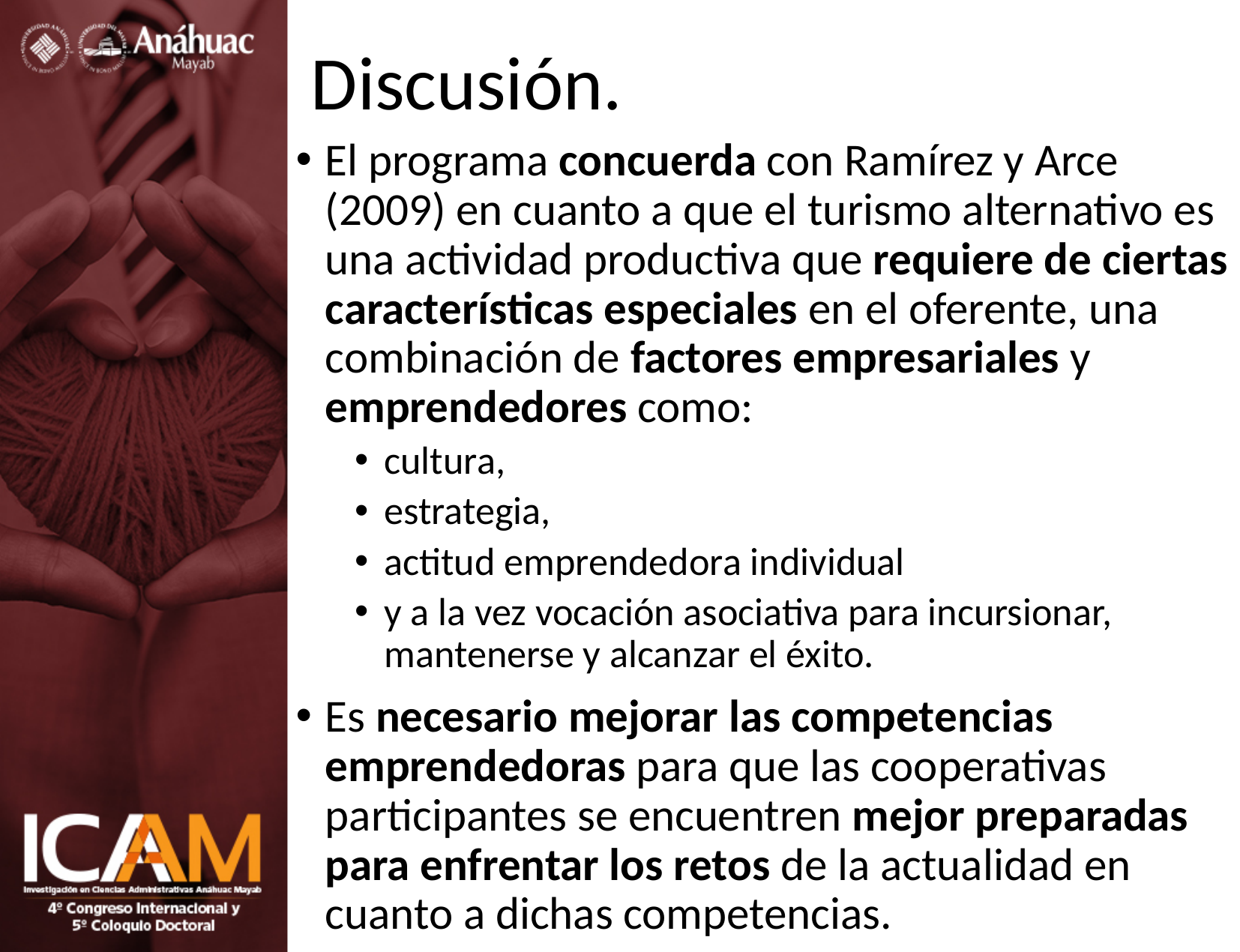

# Discusión.
El programa concuerda con Ramírez y Arce (2009) en cuanto a que el turismo alternativo es una actividad productiva que requiere de ciertas características especiales en el oferente, una combinación de factores empresariales y emprendedores como:
cultura,
estrategia,
actitud emprendedora individual
y a la vez vocación asociativa para incursionar, mantenerse y alcanzar el éxito.
Es necesario mejorar las competencias emprendedoras para que las cooperativas participantes se encuentren mejor preparadas para enfrentar los retos de la actualidad en cuanto a dichas competencias.